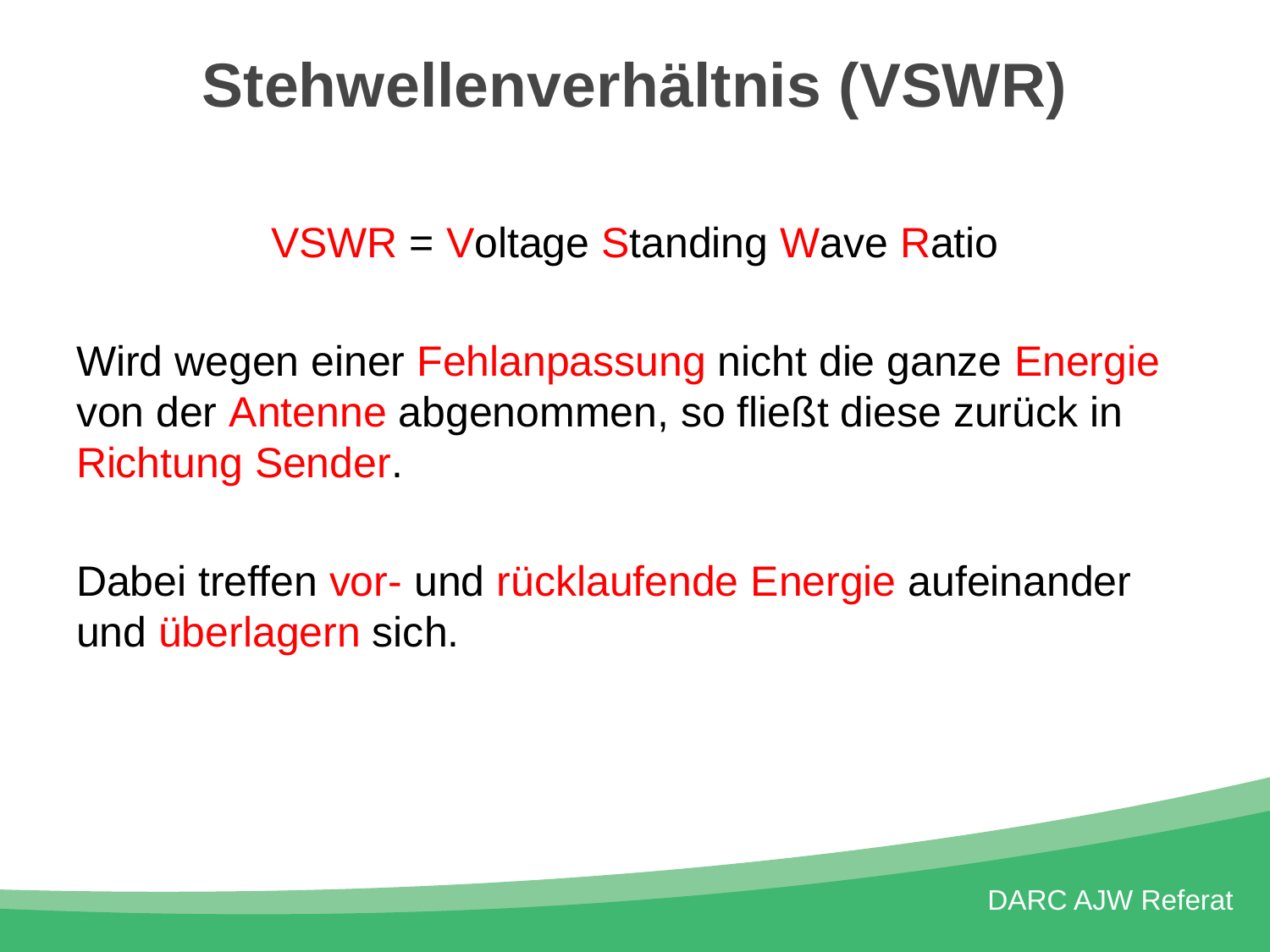

# Stehwellenverhältnis (VSWR)

VSWR = Voltage Standing Wave Ratio

Wird wegen einer Fehlanpassung nicht die ganze Energie von der Antenne abgenommen, so fließt diese zurück in Richtung Sender.

Dabei treffen vor- und rücklaufende Energie aufeinander und überlagern sich.